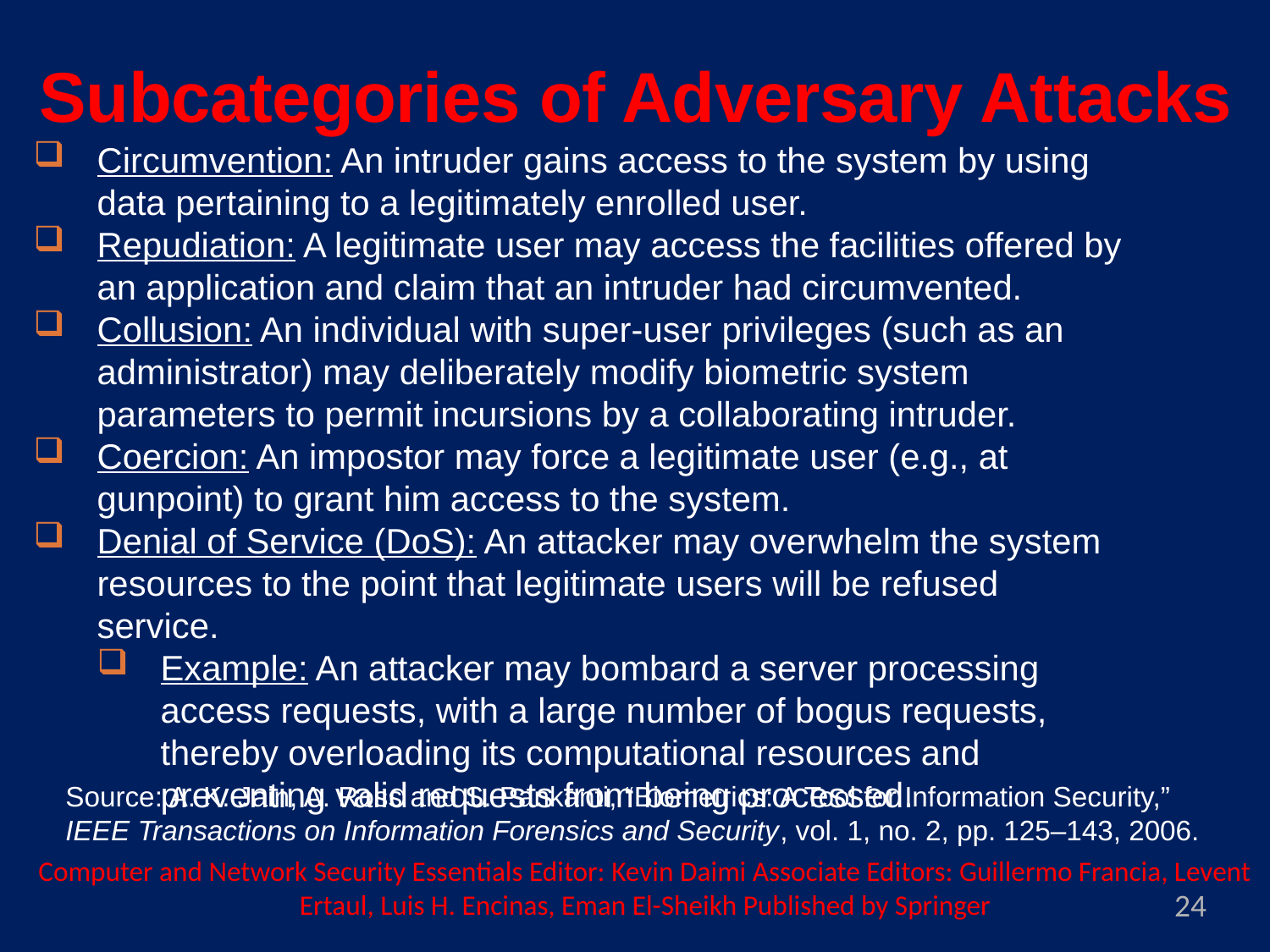

Subcategories of Adversary Attacks
Circumvention: An intruder gains access to the system by using data pertaining to a legitimately enrolled user.
Repudiation: A legitimate user may access the facilities offered by an application and claim that an intruder had circumvented.
Collusion: An individual with super-user privileges (such as an administrator) may deliberately modify biometric system parameters to permit incursions by a collaborating intruder.
Coercion: An impostor may force a legitimate user (e.g., at gunpoint) to grant him access to the system.
Denial of Service (DoS): An attacker may overwhelm the system resources to the point that legitimate users will be refused service.
Example: An attacker may bombard a server processing access requests, with a large number of bogus requests, thereby overloading its computational resources and preventing valid requests from being processed.
Source: A. K. Jain, A. Ross and S. Pankanti, “Biometrics: A Tool for Information Security,” IEEE Transactions on Information Forensics and Security, vol. 1, no. 2, pp. 125–143, 2006.
Computer and Network Security Essentials Editor: Kevin Daimi Associate Editors: Guillermo Francia, Levent Ertaul, Luis H. Encinas, Eman El-Sheikh Published by Springer
24